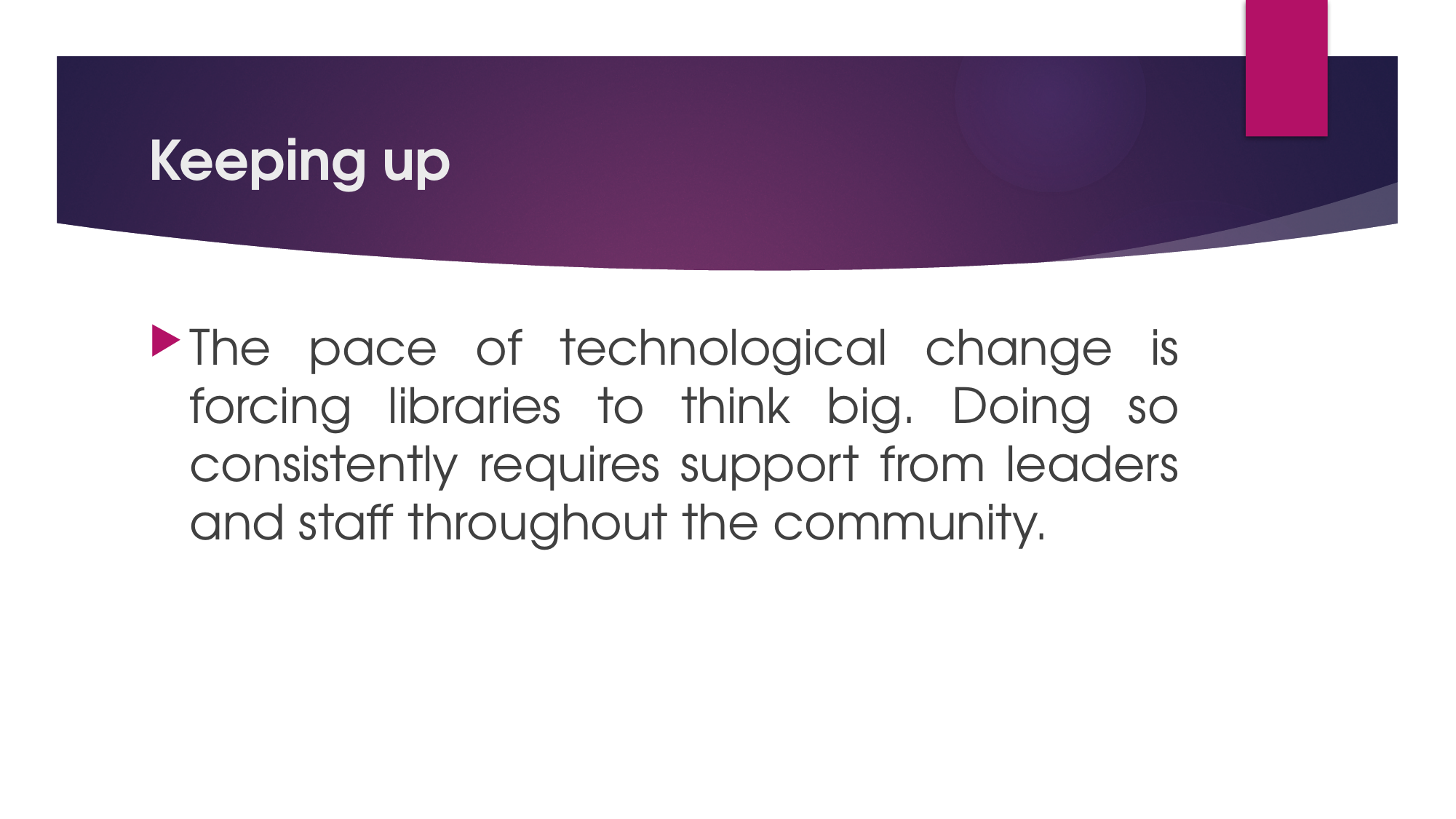

# Keeping up
The pace of technological change is forcing libraries to think big. Doing so consistently requires support from leaders and staff throughout the community.